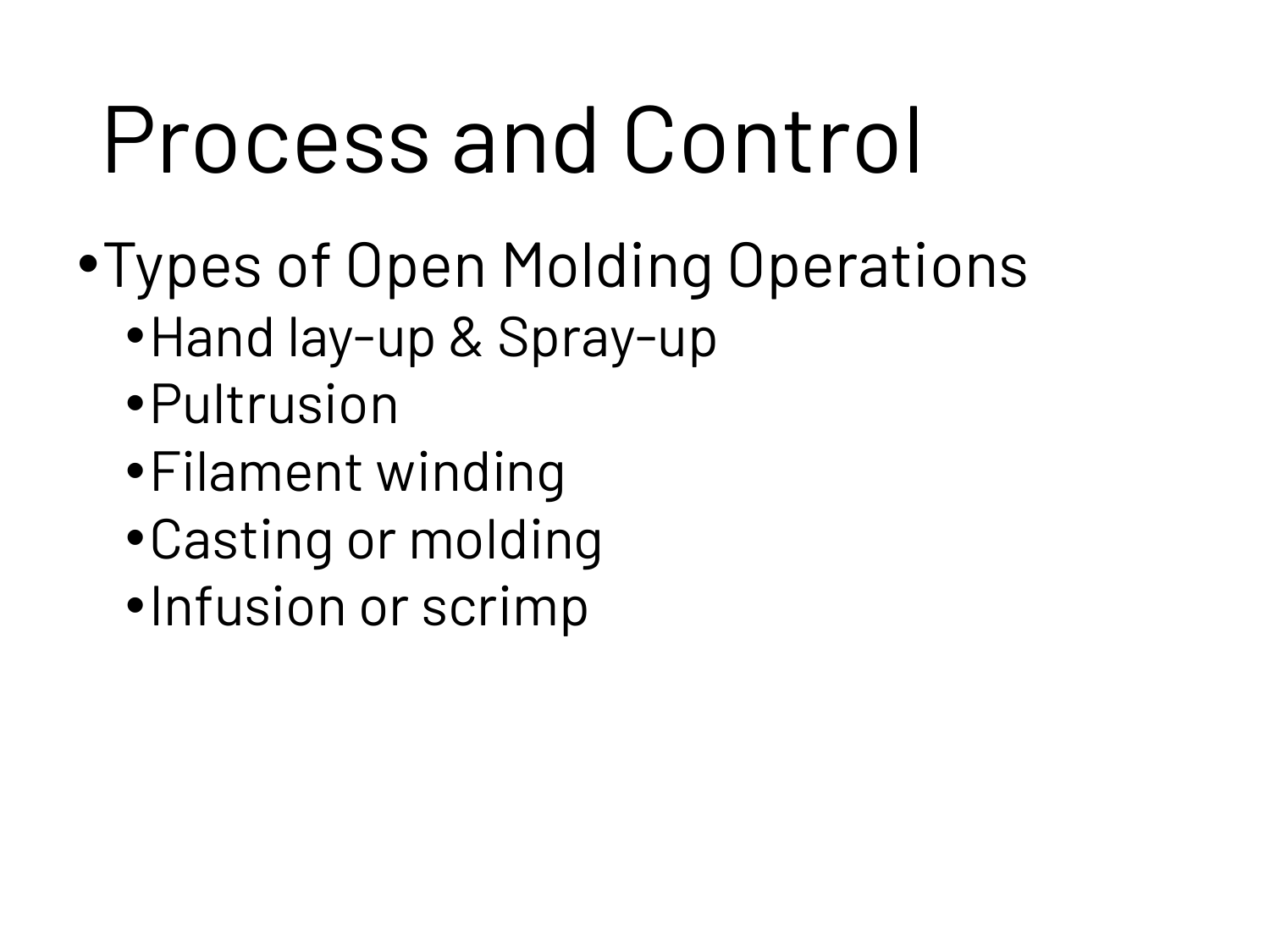

# Process and Control
Types of Open Molding Operations
Hand lay-up & Spray-up
Pultrusion
Filament winding
Casting or molding
Infusion or scrimp